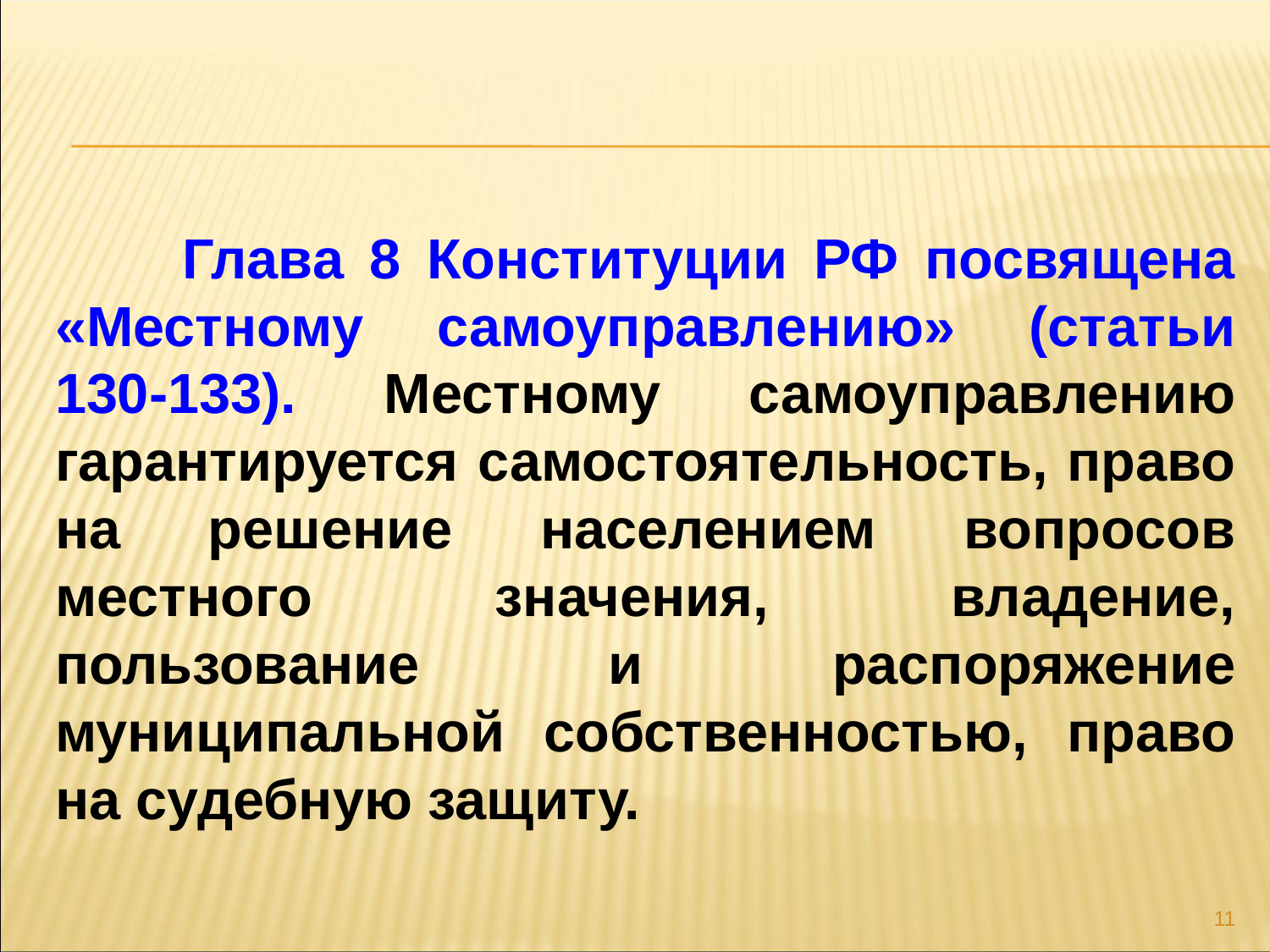

Глава 8 Конституции РФ посвящена «Местному самоуправлению» (статьи 130-133). Местному самоуправлению гарантируется самостоятельность, право на решение населением вопросов местного значения, владение, пользование и распоряжение муниципальной собственностью, право на судебную защиту.
11